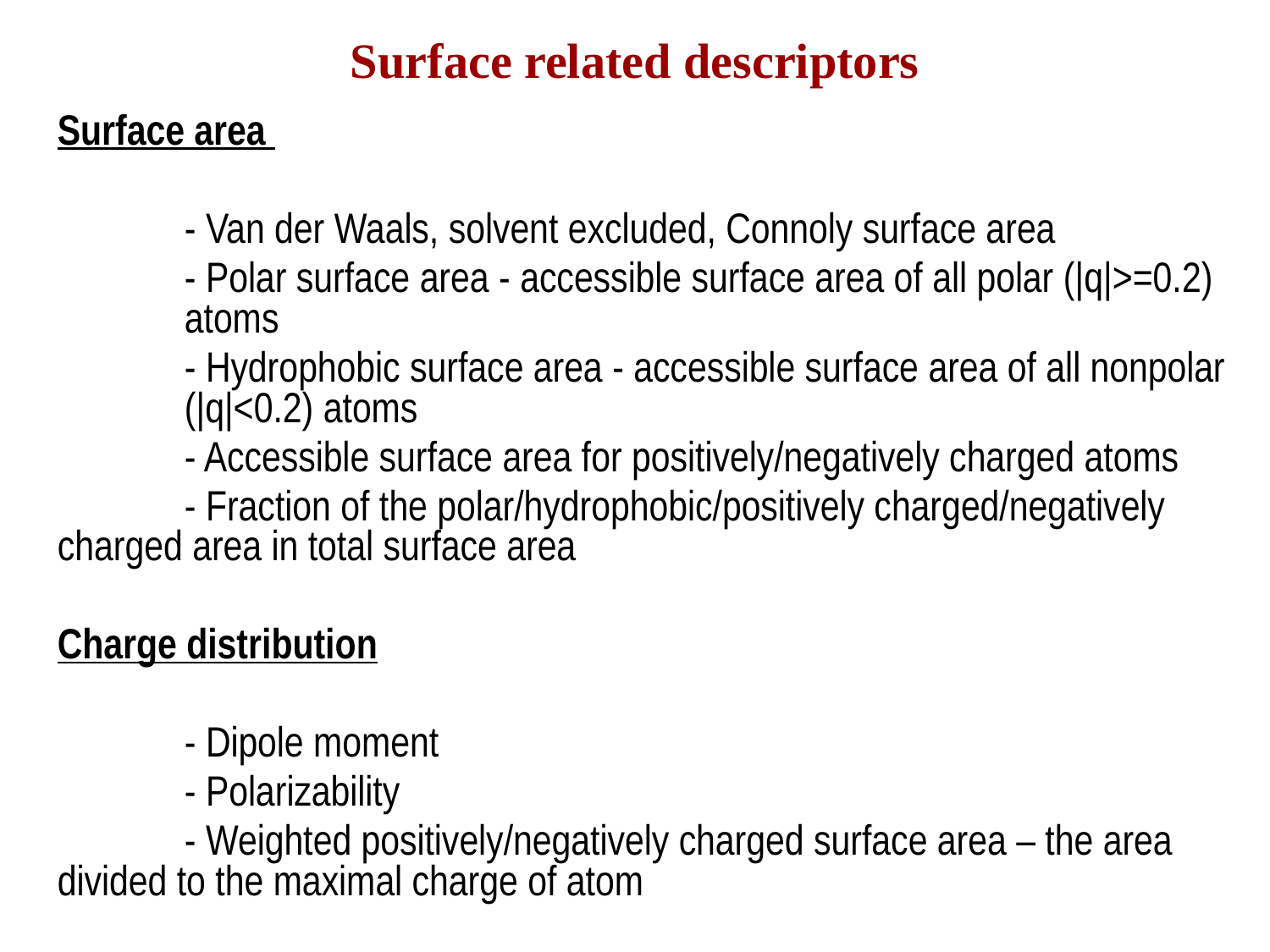

Surface related descriptors
Surface area

	- Van der Waals, solvent excluded, Connoly surface area
	- Polar surface area - accessible surface area of all polar (|q|>=0.2) 	atoms
 	- Hydrophobic surface area - accessible surface area of all nonpolar 	(|q|<0.2) atoms
	- Accessible surface area for positively/negatively charged atoms
	- Fraction of the polar/hydrophobic/positively charged/negatively 	charged area in total surface area

Charge distribution

	- Dipole moment
	- Polarizability
	- Weighted positively/negatively charged surface area – the area 	divided to the maximal charge of atom